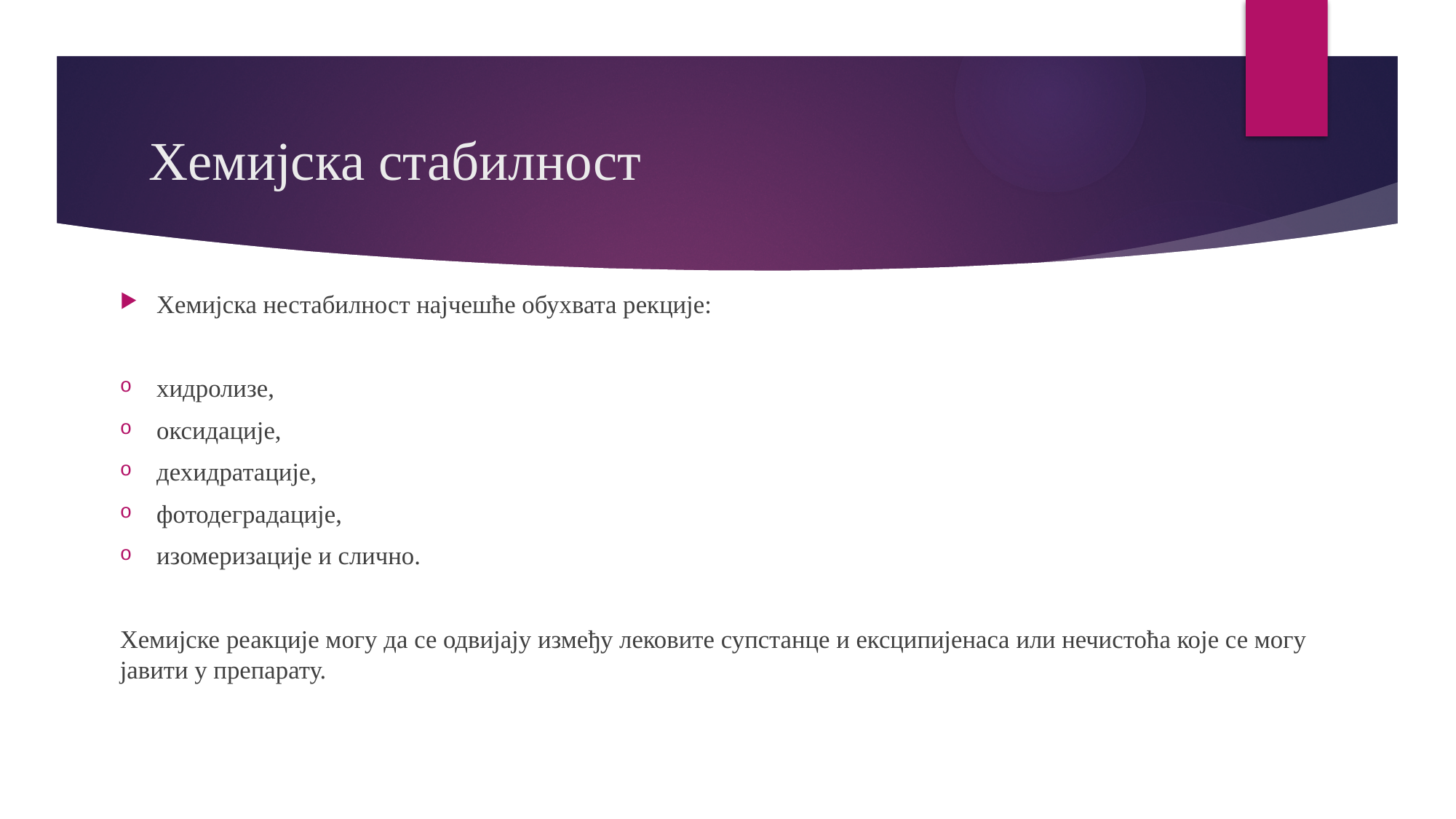

# Хемијска стабилност
Хемијска нестабилност најчешће обухвата рекције:

хидролизе,
оксидације,
дехидратације,
фотодеградације,
изомеризације и слично.

Хемијске реакције могу да се одвијају између лековите супстанце и ексципијенаса или нечистоћа које се могу јавити у препарату.